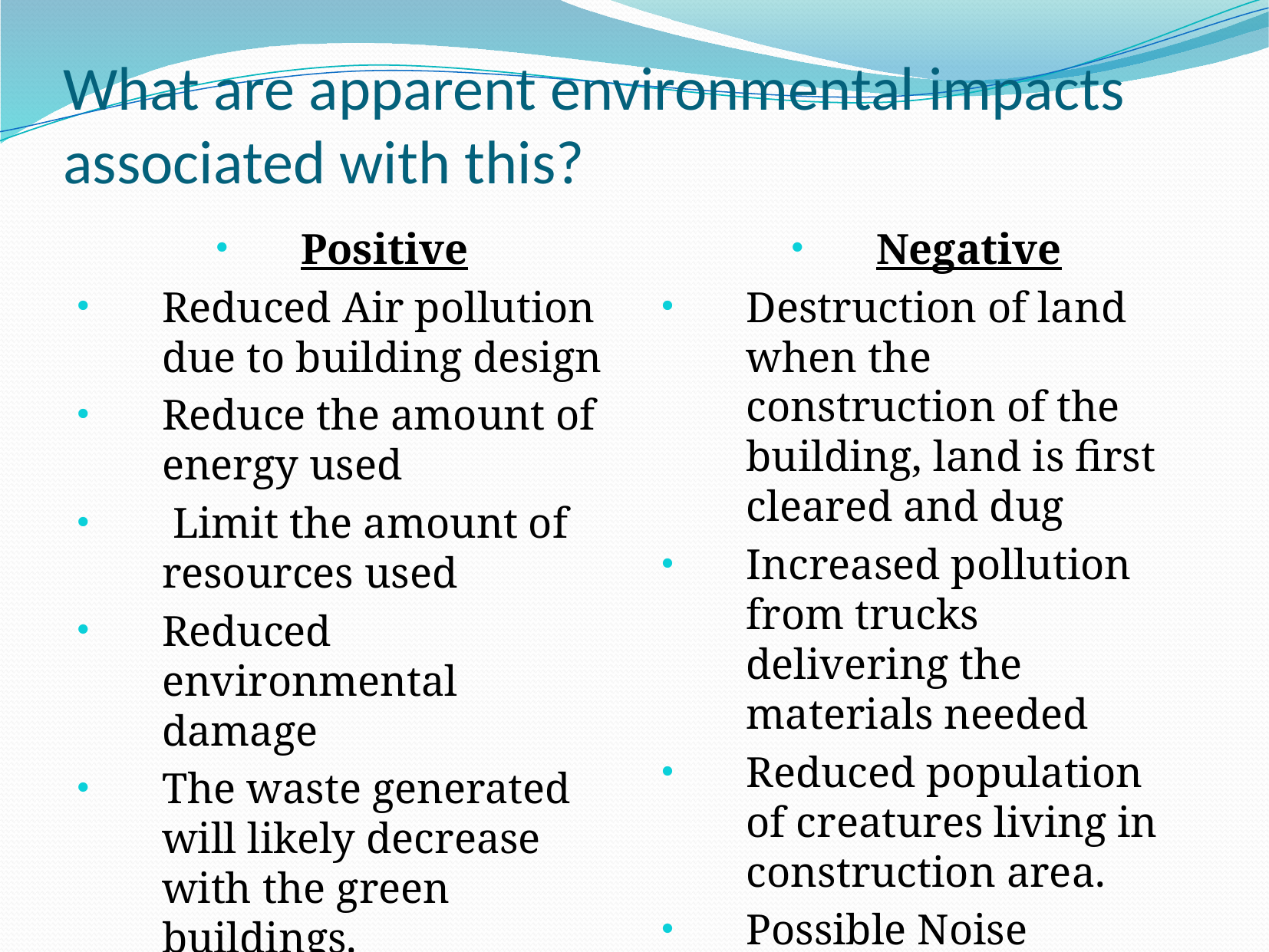

# What are apparent environmental impacts associated with this?
Positive
Reduced Air pollution due to building design
Reduce the amount of energy used
 Limit the amount of resources used
Reduced environmental damage
The waste generated will likely decrease with the green buildings.
Negative
Destruction of land when the construction of the building, land is first cleared and dug
Increased pollution from trucks delivering the materials needed
Reduced population of creatures living in construction area.
Possible Noise Pollution